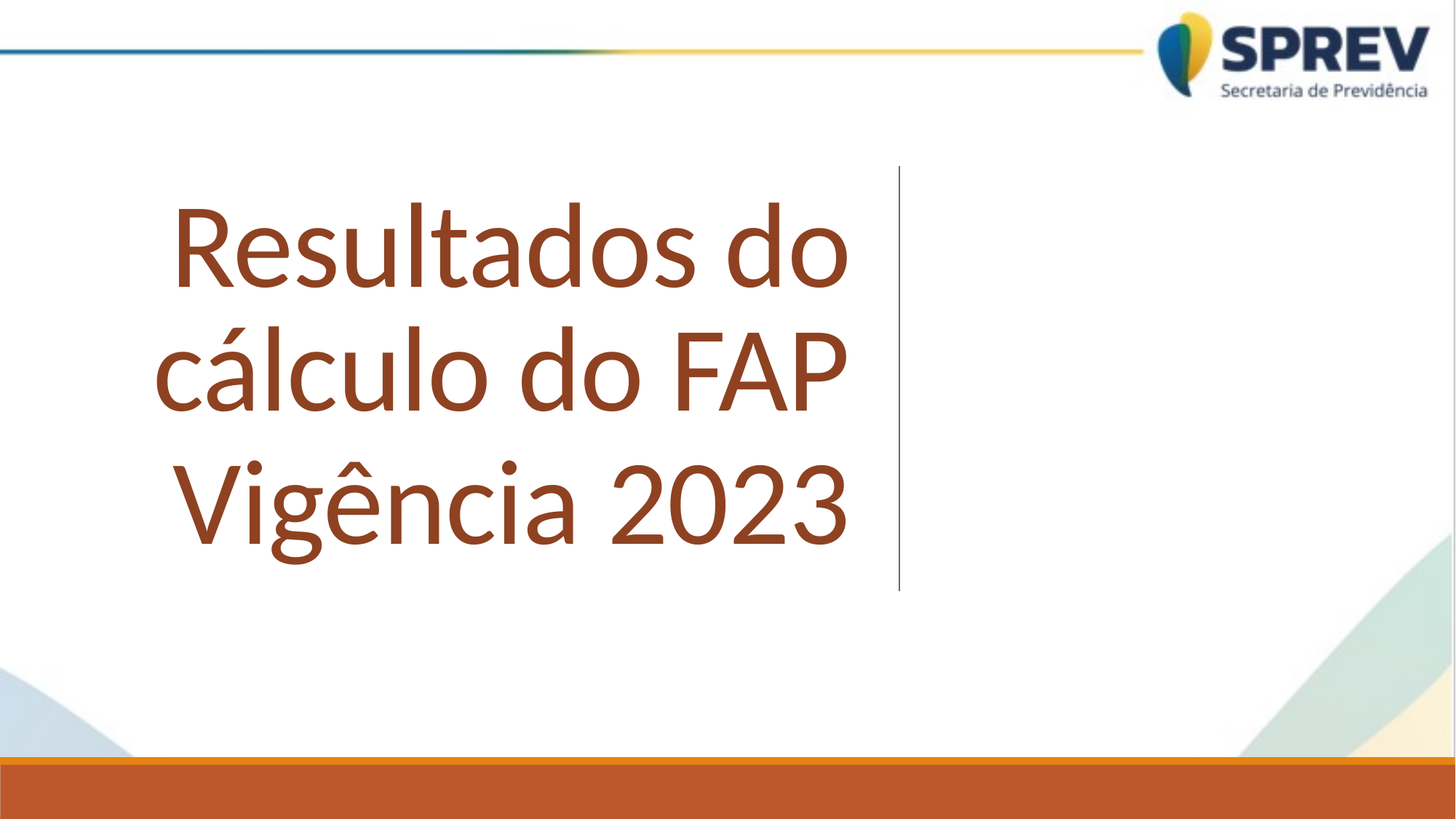

Resultados do cálculo do FAP
Vigência 2023